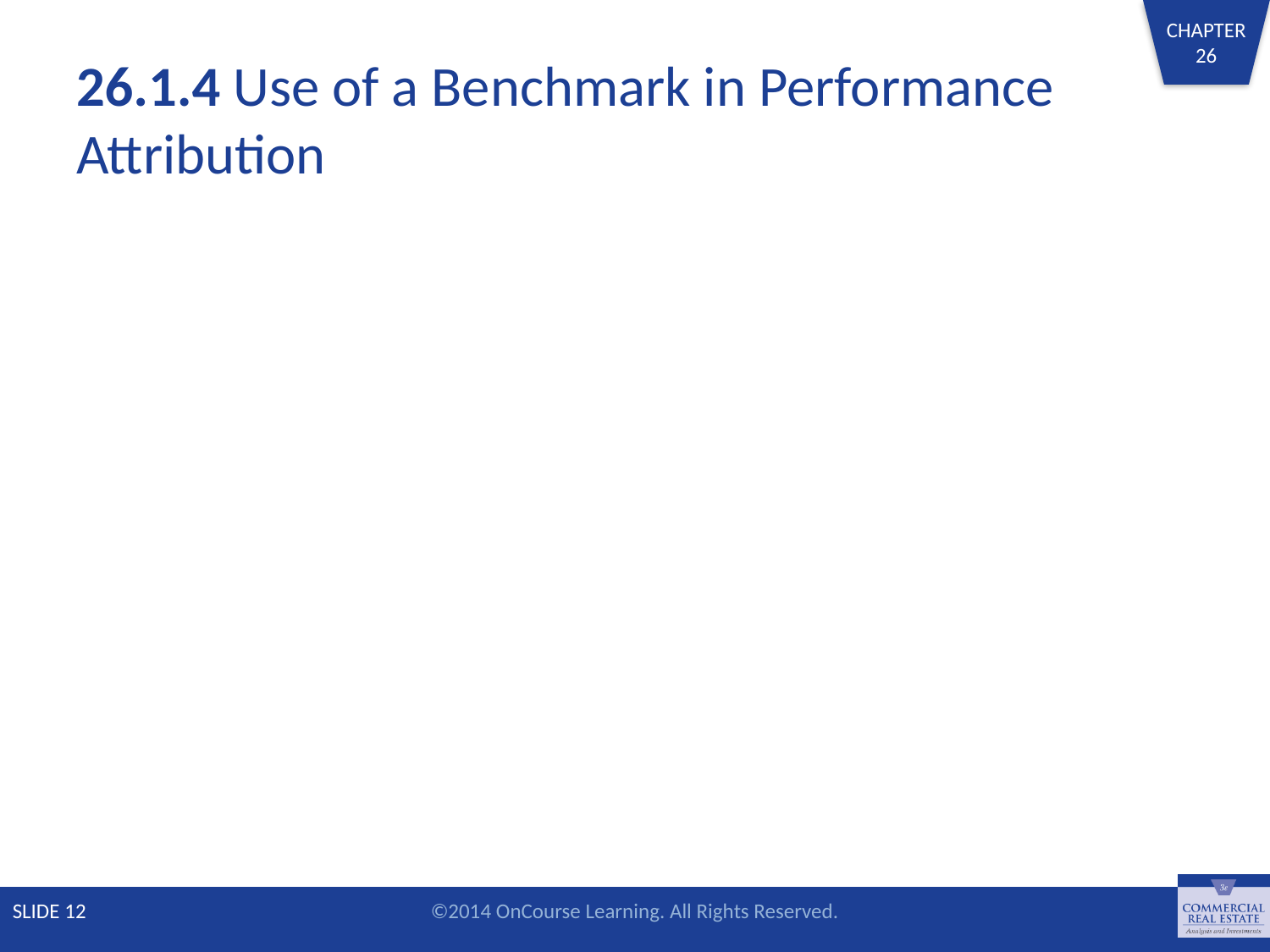

# 26.1.4 Use of a Benchmark in Performance Attribution

SLIDE 12